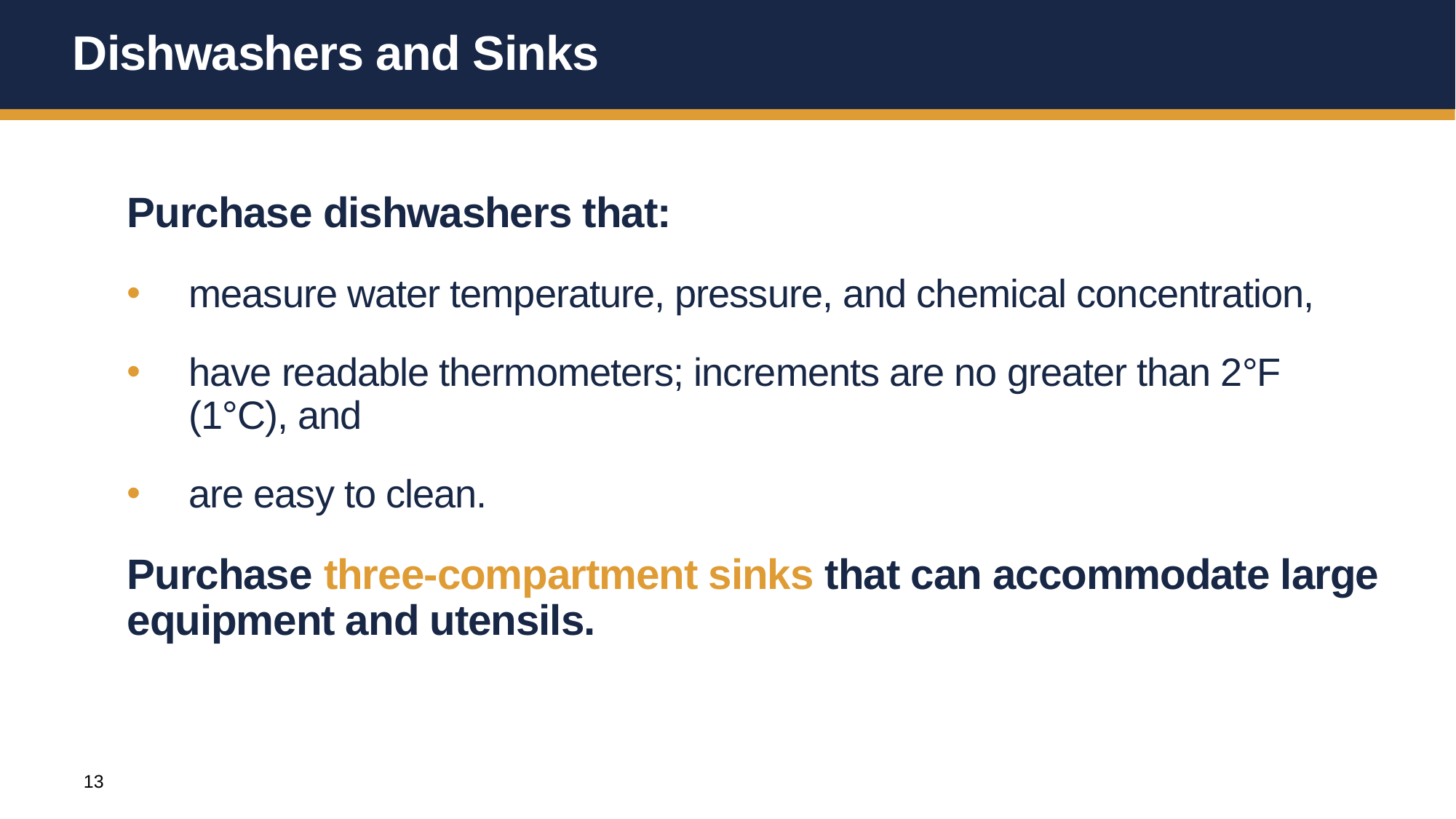

# Dishwashers and Sinks
Purchase dishwashers that:
measure water temperature, pressure, and chemical concentration,
have readable thermometers; increments are no greater than 2°F (1°C), and
are easy to clean.
Purchase three-compartment sinks that can accommodate large equipment and utensils.

13